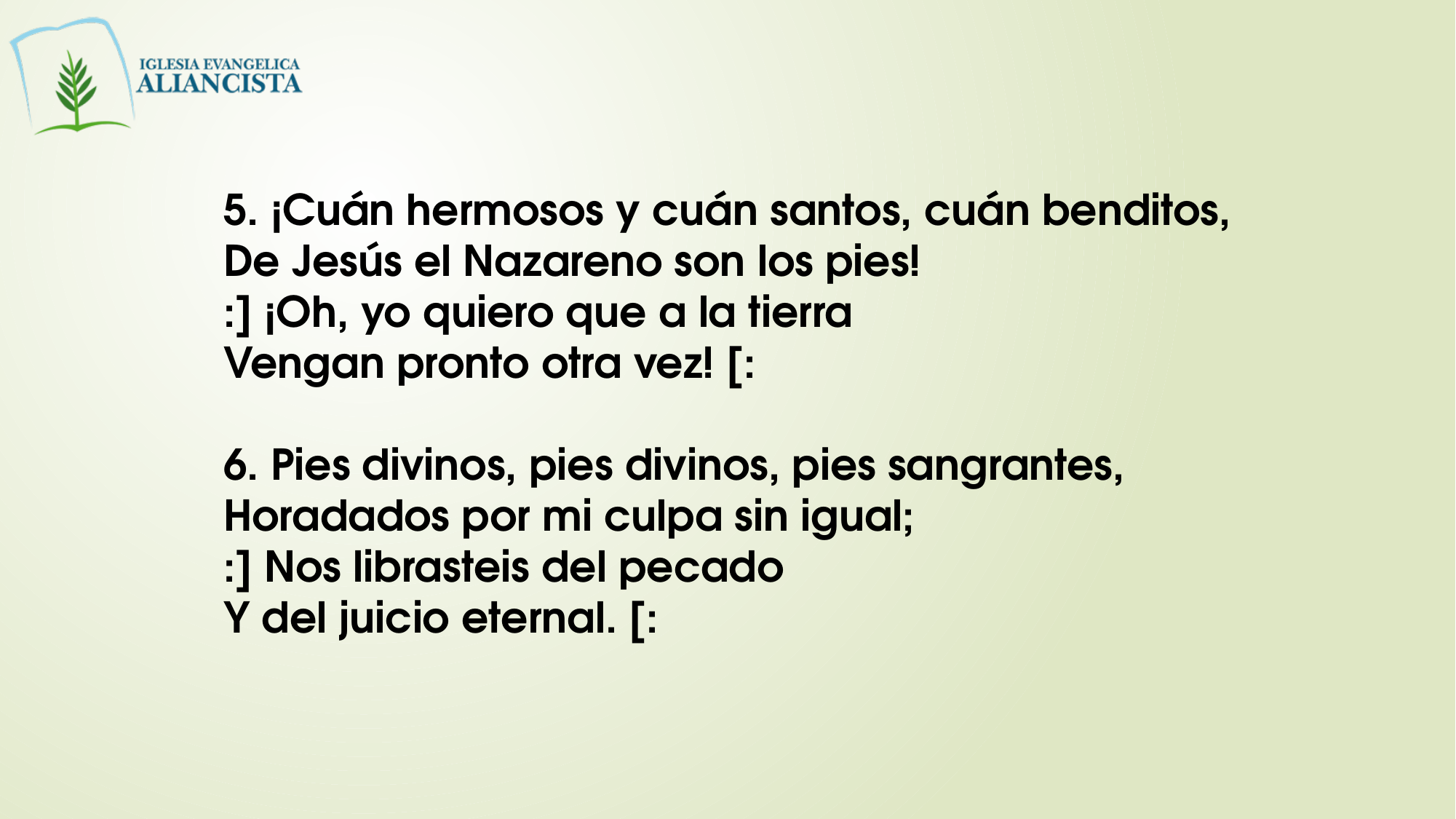

5. ¡Cuán hermosos y cuán santos, cuán benditos,
De Jesús el Nazareno son los pies!
:] ¡Oh, yo quiero que a la tierra
Vengan pronto otra vez! [:

6. Pies divinos, pies divinos, pies sangrantes,
Horadados por mi culpa sin igual;
:] Nos librasteis del pecado
Y del juicio eternal. [: